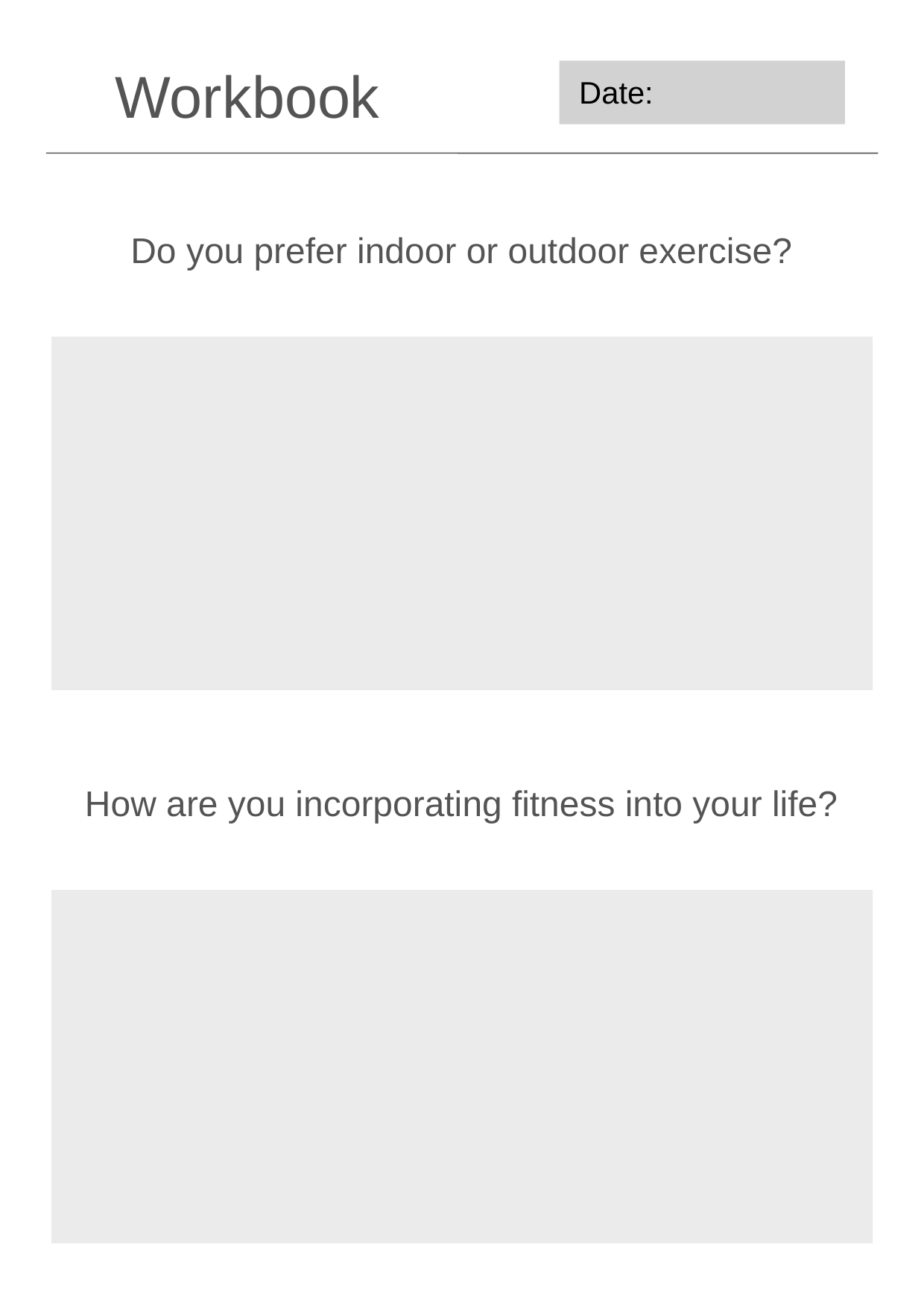

Workbook

Date:

Do you prefer indoor or outdoor exercise?

How are you incorporating fitness into your life?